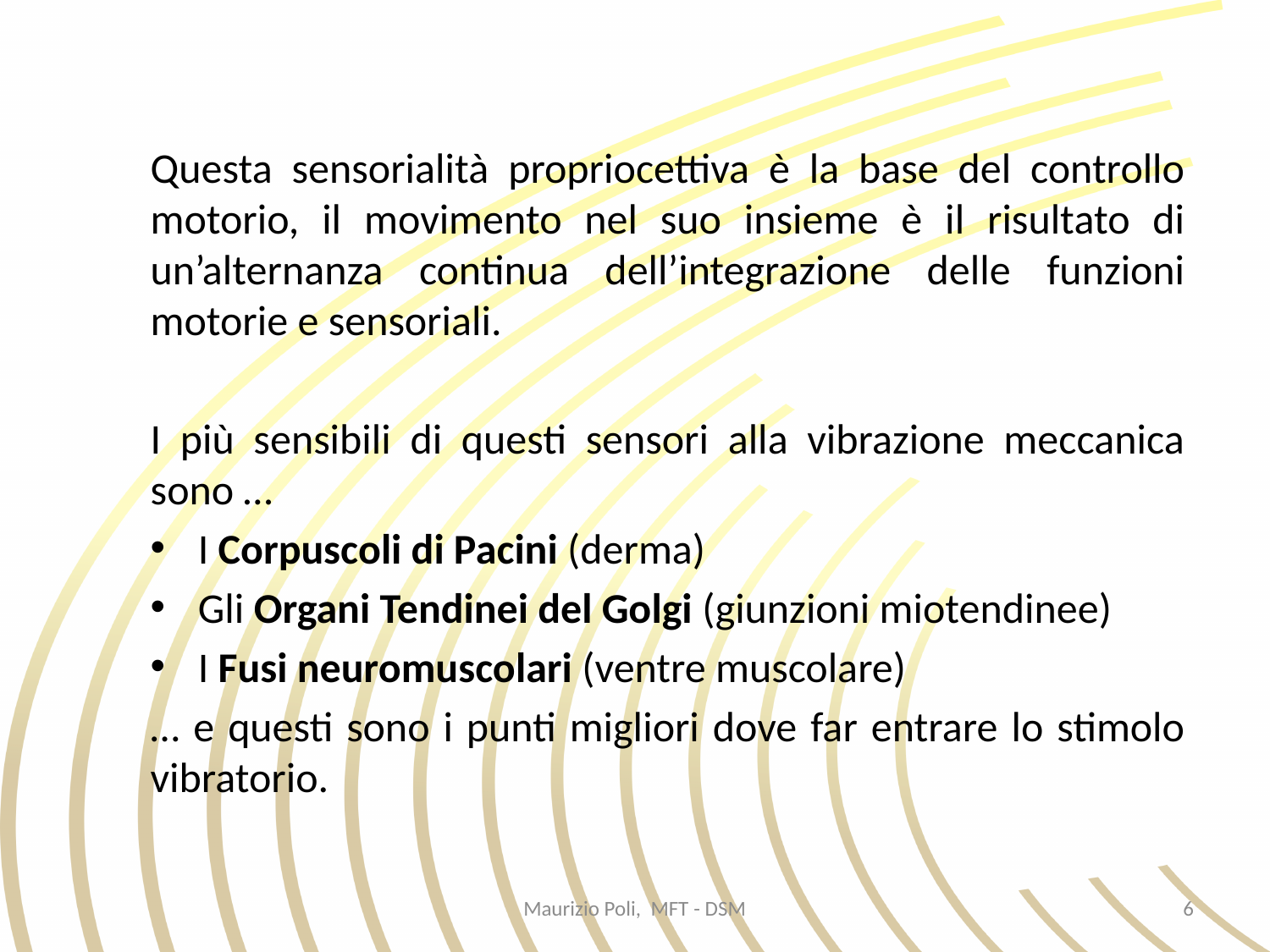

Questa sensorialità propriocettiva è la base del controllo motorio, il movimento nel suo insieme è il risultato di un’alternanza continua dell’integrazione delle funzioni motorie e sensoriali.

I più sensibili di questi sensori alla vibrazione meccanica sono …
I Corpuscoli di Pacini (derma)
Gli Organi Tendinei del Golgi (giunzioni miotendinee)
I Fusi neuromuscolari (ventre muscolare)
… e questi sono i punti migliori dove far entrare lo stimolo vibratorio.

Maurizio Poli,  MFT - DSM
6